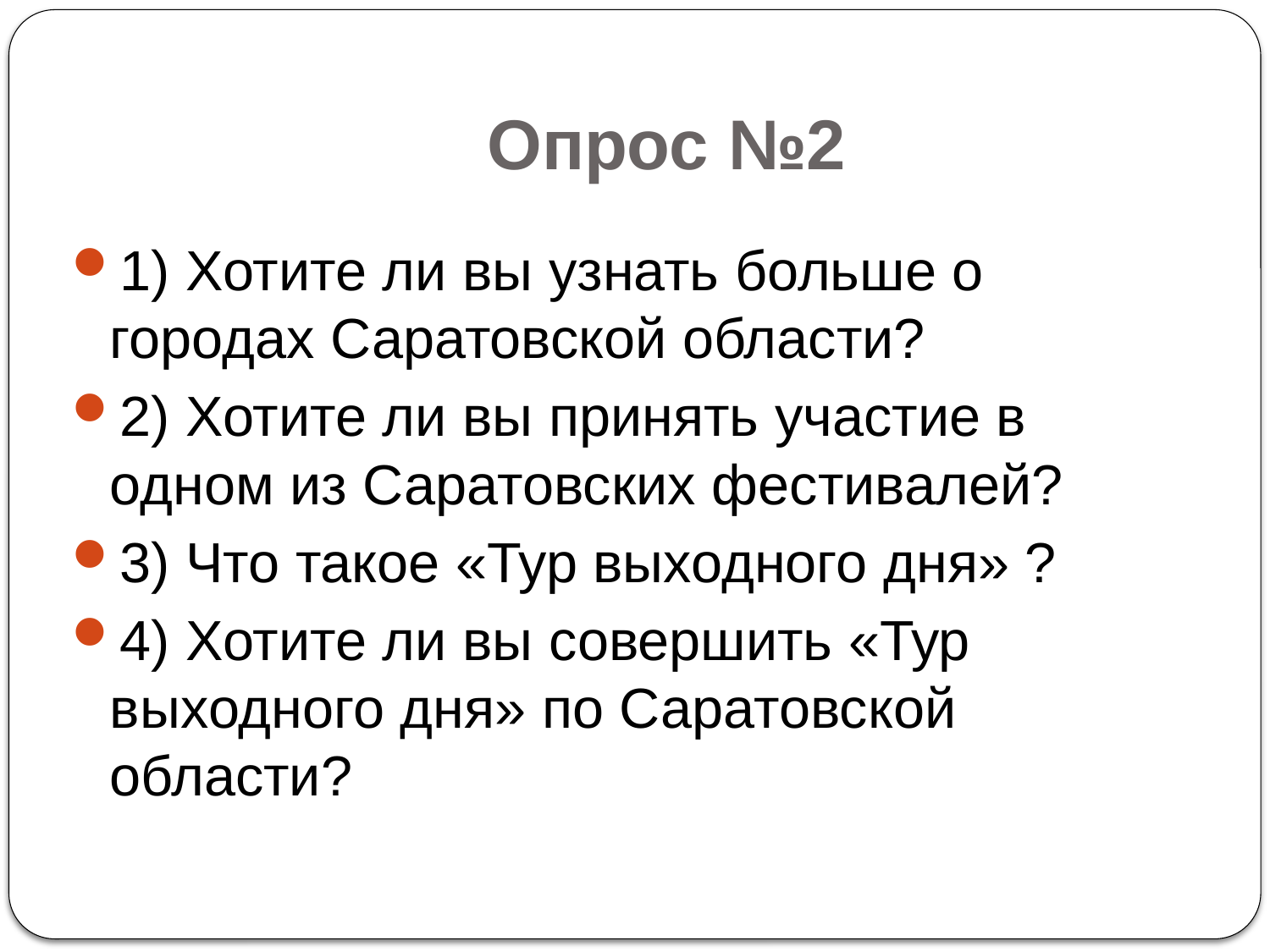

# Опрос №2
1) Хотите ли вы узнать больше о городах Саратовской области?
2) Хотите ли вы принять участие в одном из Саратовских фестивалей?
3) Что такое «Тур выходного дня» ?
4) Хотите ли вы совершить «Тур выходного дня» по Саратовской области?